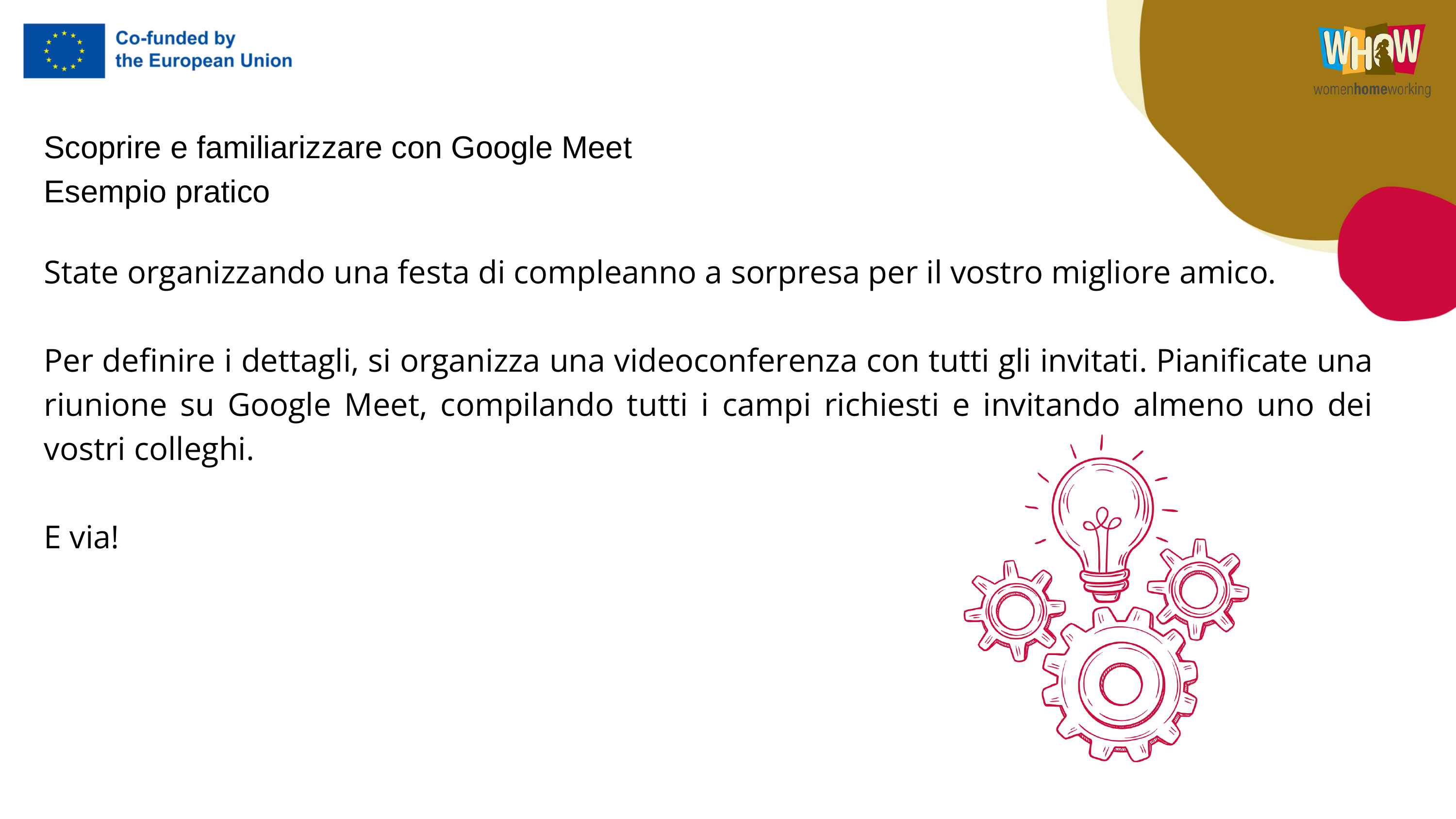

Scoprire e familiarizzare con Google Meet
Esempio pratico
State organizzando una festa di compleanno a sorpresa per il vostro migliore amico.

Per definire i dettagli, si organizza una videoconferenza con tutti gli invitati. Pianificate una riunione su Google Meet, compilando tutti i campi richiesti e invitando almeno uno dei vostri colleghi.

E via!